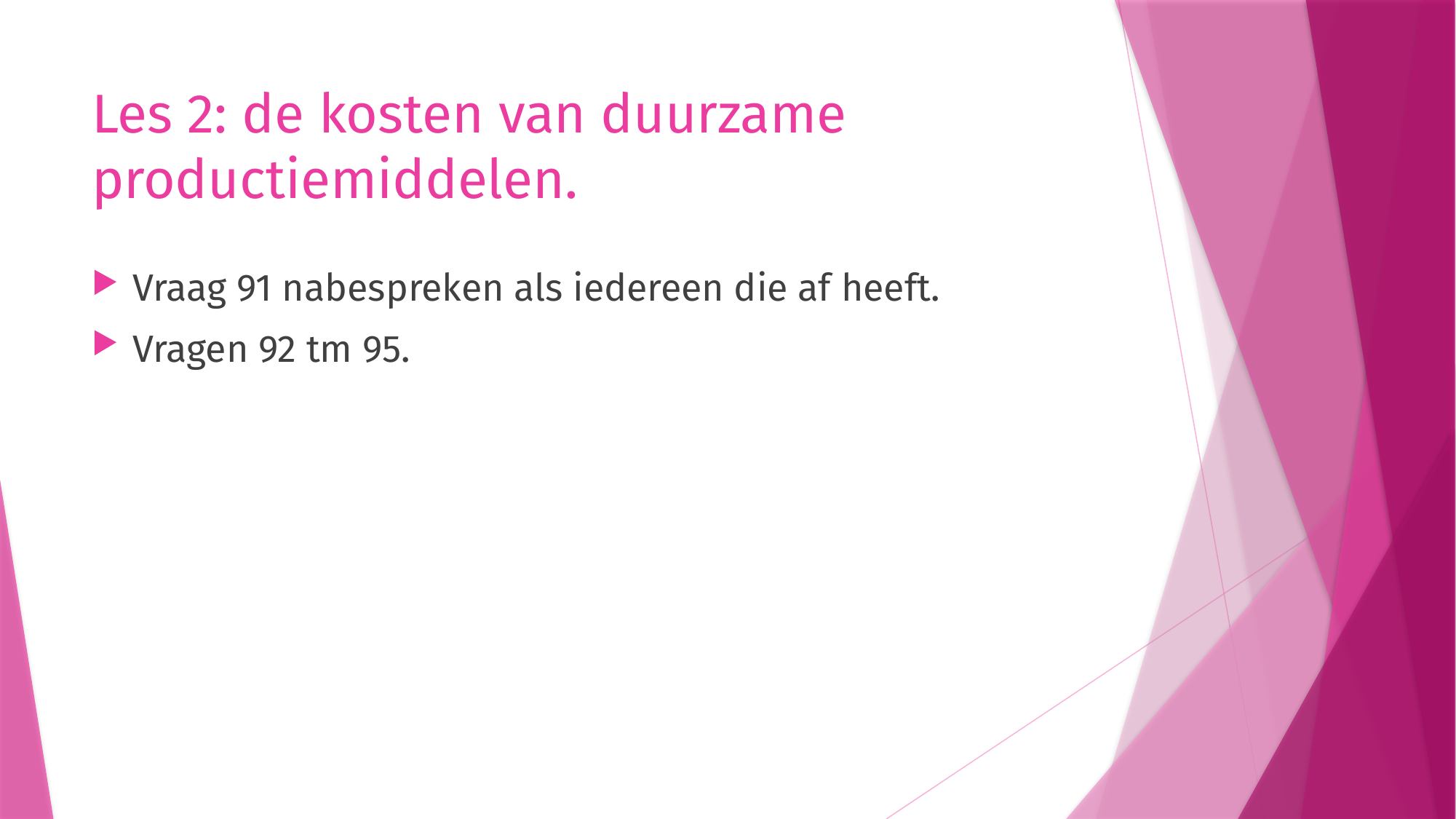

# Les 2: de kosten van duurzame productiemiddelen.
Vraag 91 nabespreken als iedereen die af heeft.
Vragen 92 tm 95.